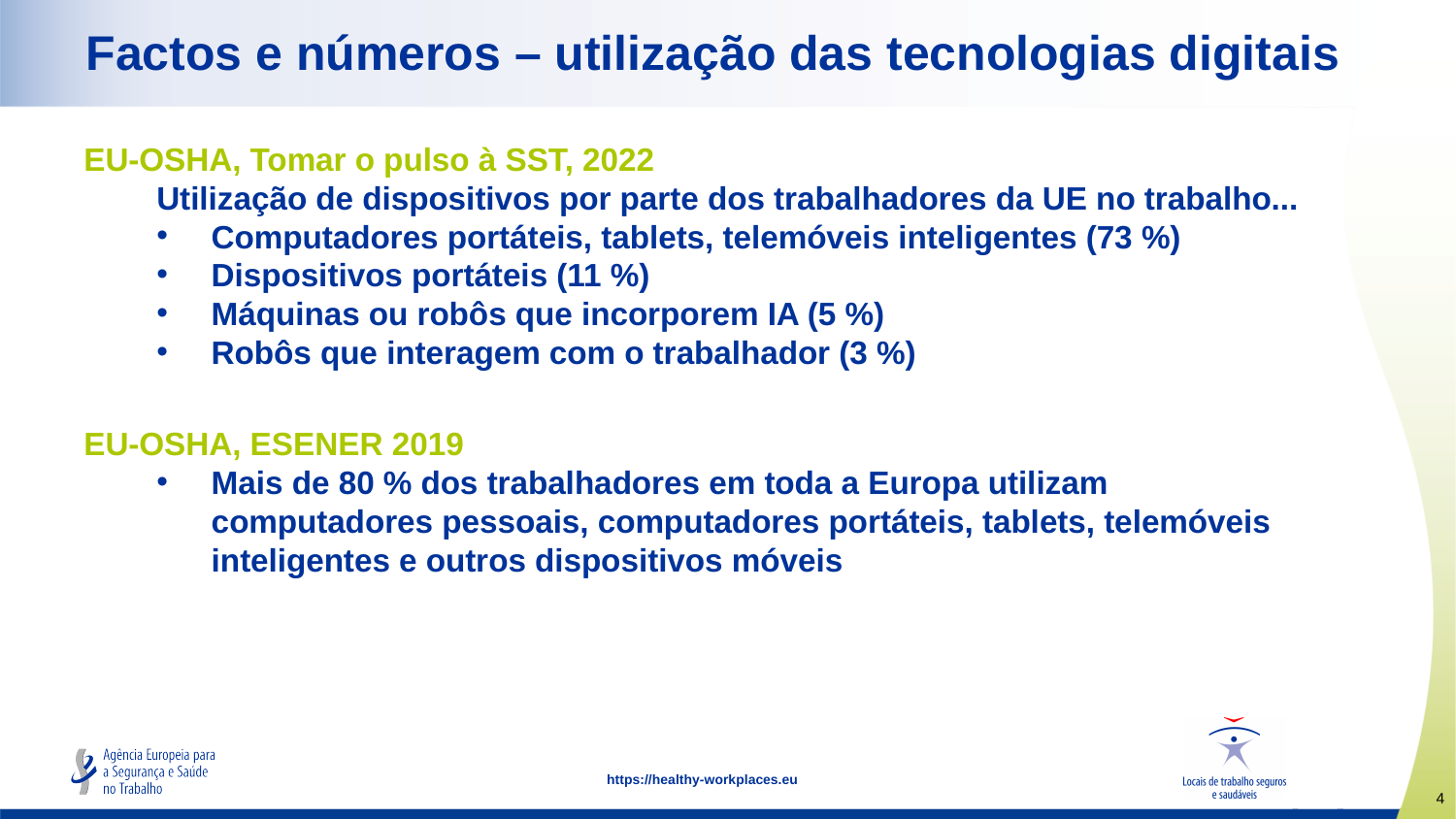

# Factos e números – utilização das tecnologias digitais
EU-OSHA, Tomar o pulso à SST, 2022
Utilização de dispositivos por parte dos trabalhadores da UE no trabalho...
Computadores portáteis, tablets, telemóveis inteligentes (73 %)
Dispositivos portáteis (11 %)
Máquinas ou robôs que incorporem IA (5 %)
Robôs que interagem com o trabalhador (3 %)

EU-OSHA, ESENER 2019
Mais de 80 % dos trabalhadores em toda a Europa utilizam computadores pessoais, computadores portáteis, tablets, telemóveis inteligentes e outros dispositivos móveis